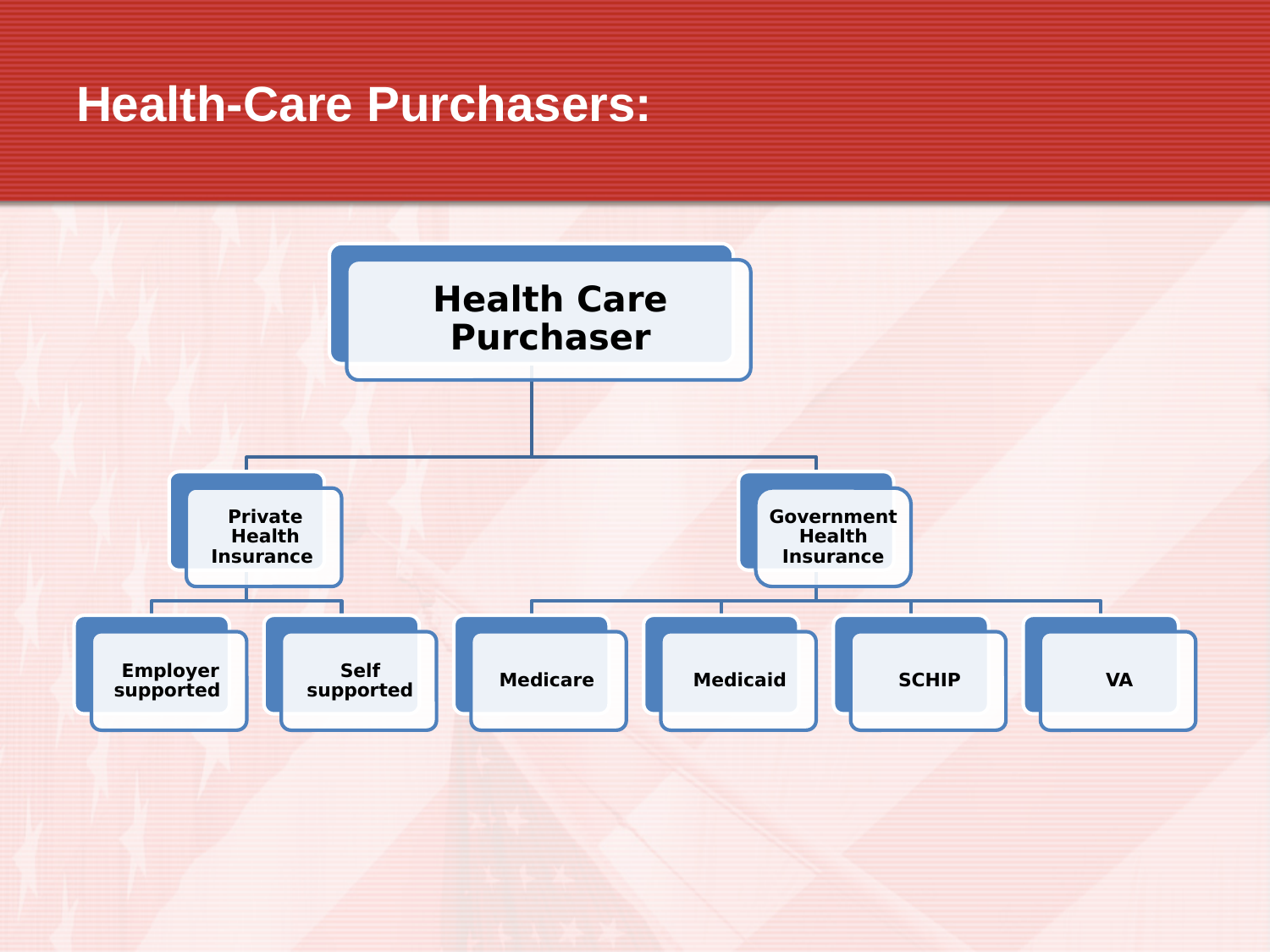

# Health-Care Purchasers:
Health Care Purchaser
Private Health Insurance
Employer supported
Self supported
Government Health Insurance
Medicare
Medicaid
SCHIP
VA